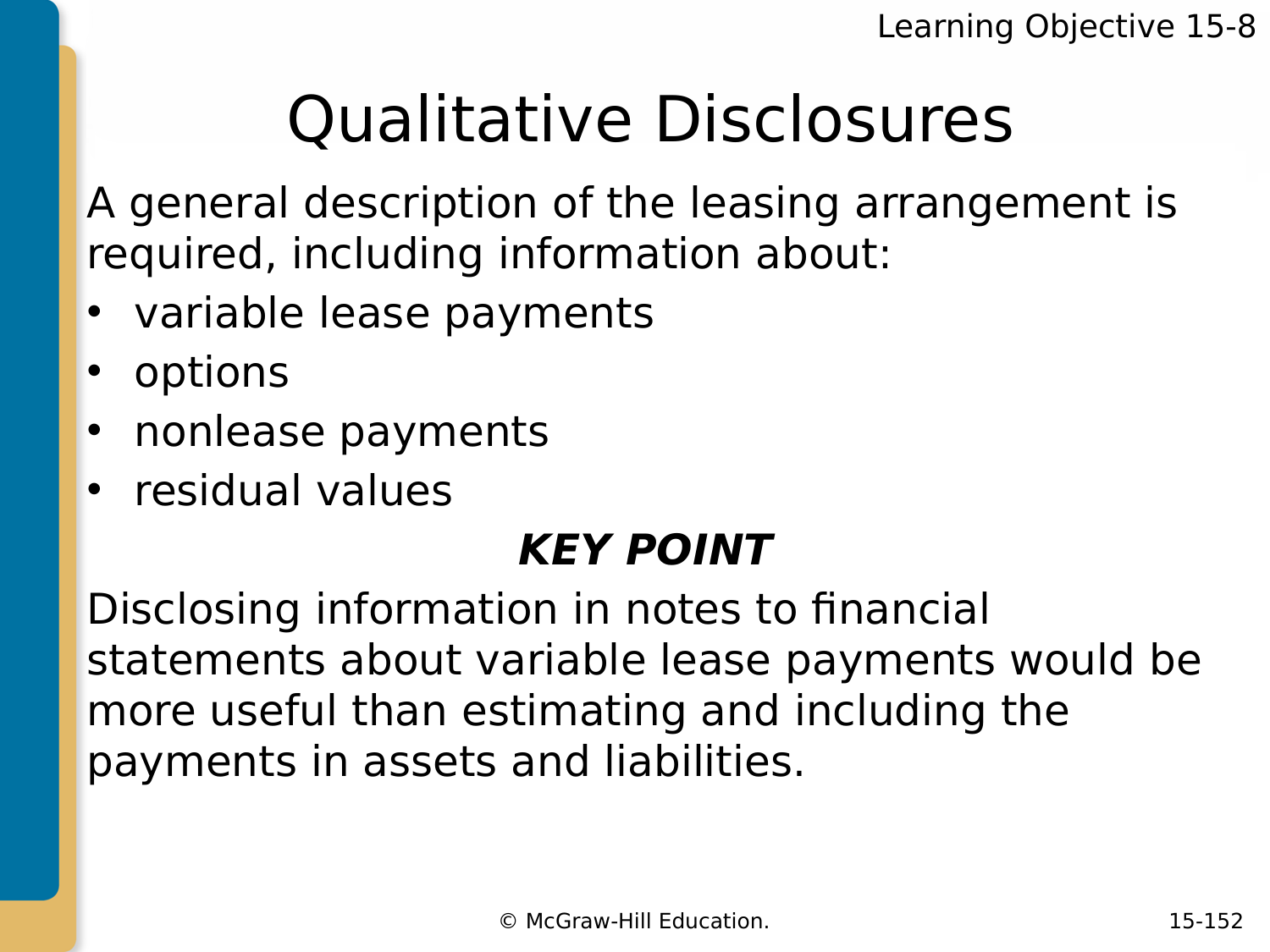

Learning Objective 15-8
# Qualitative Disclosures
A general description of the leasing arrangement is required, including information about:
variable lease payments
options
nonlease payments
residual values
KEY POINT
Disclosing information in notes to financial statements about variable lease payments would be more useful than estimating and including the payments in assets and liabilities.